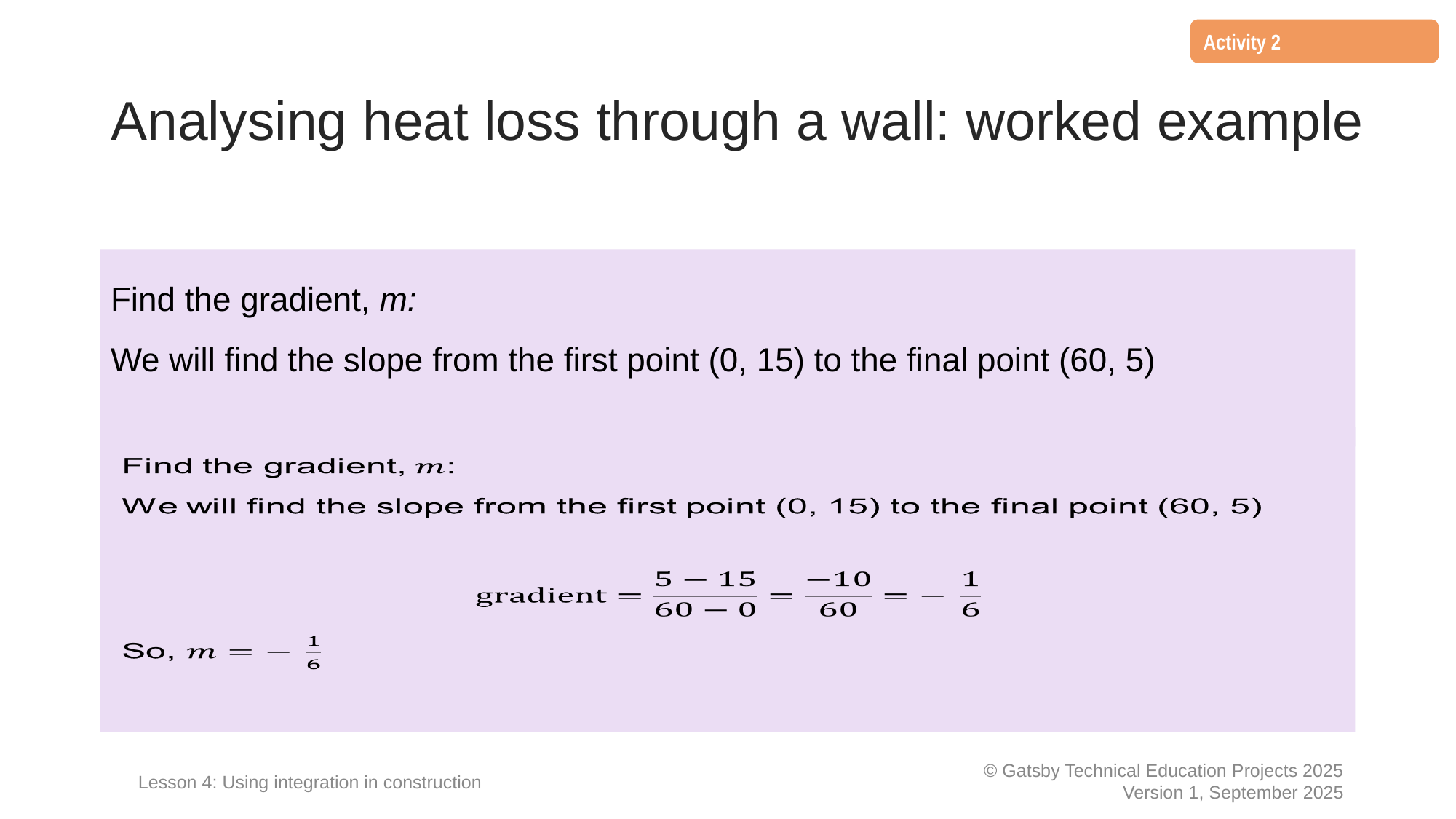

Activity 2
# Analysing heat loss through a wall: worked example
Find the gradient, m:
We will find the slope from the first point (0, 15) to the final point (60, 5)

Lesson 4: Using integration in construction